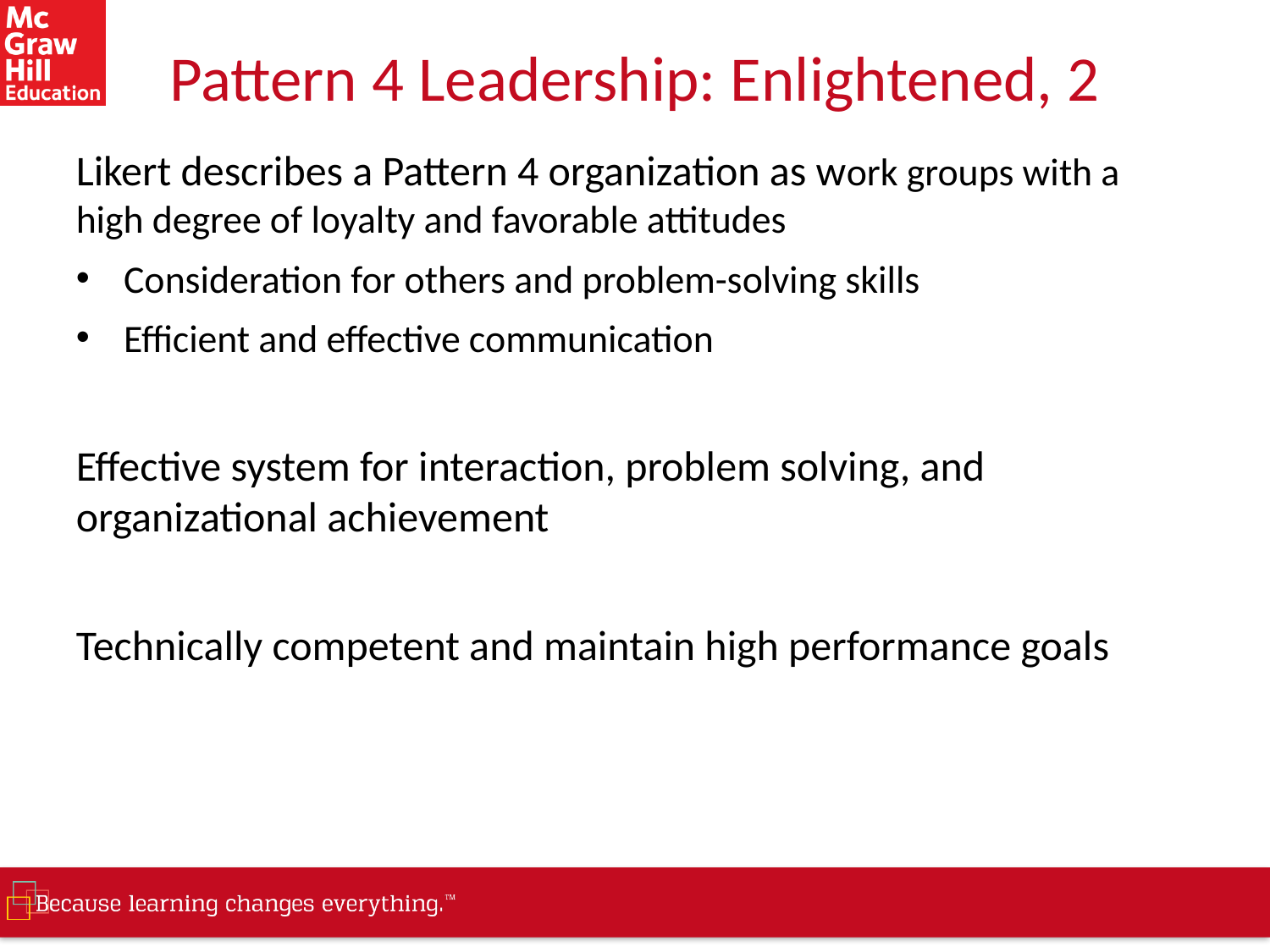

# Pattern 4 Leadership: Enlightened, 2
Likert describes a Pattern 4 organization as work groups with a high degree of loyalty and favorable attitudes
Consideration for others and problem-solving skills
Efficient and effective communication

Effective system for interaction, problem solving, and organizational achievement

Technically competent and maintain high performance goals